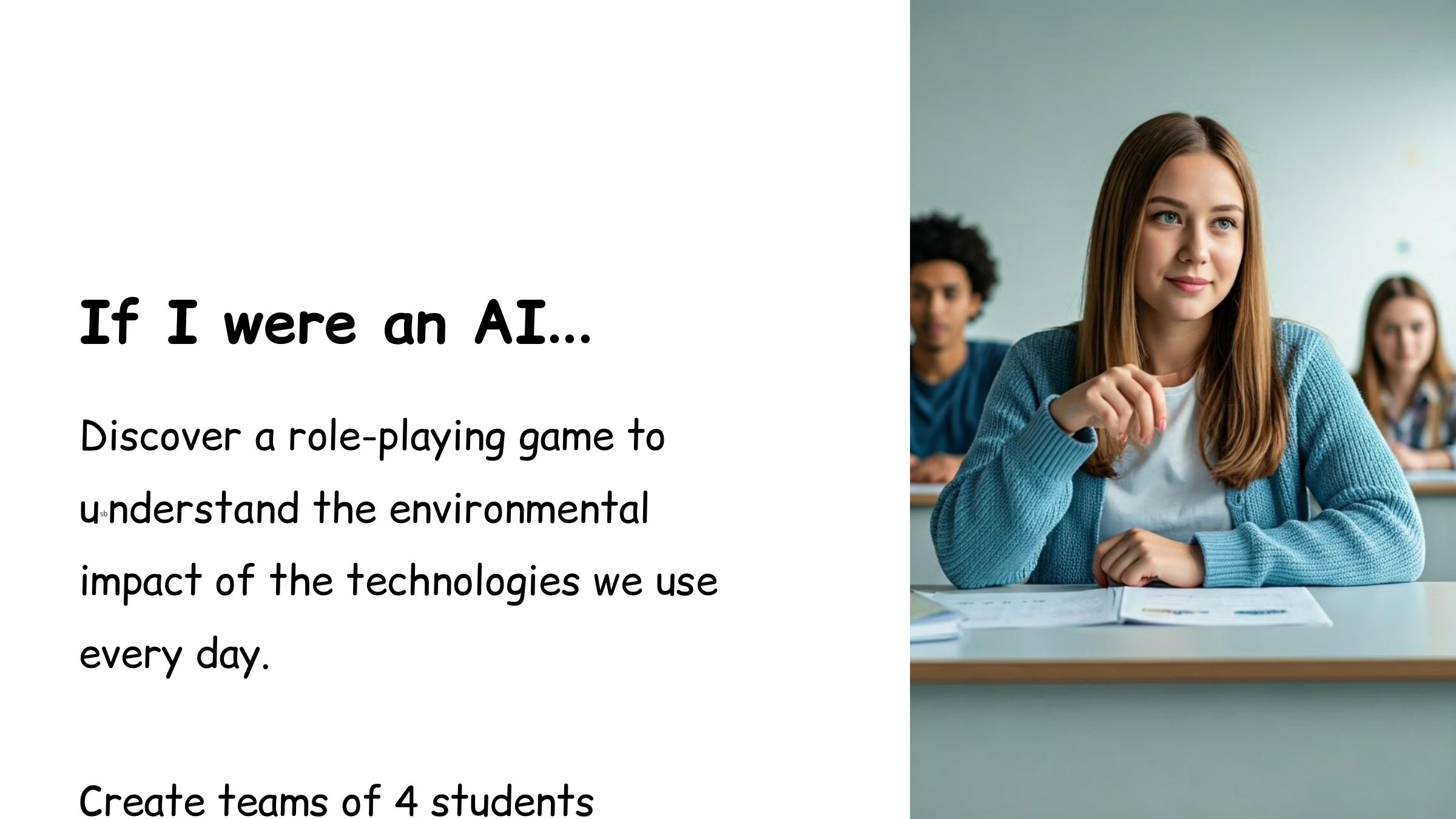

# If I were an AI...
Discover a role-playing game to usbnderstand the environmental impact of the technologies we use every day.

Create teams of 4 students